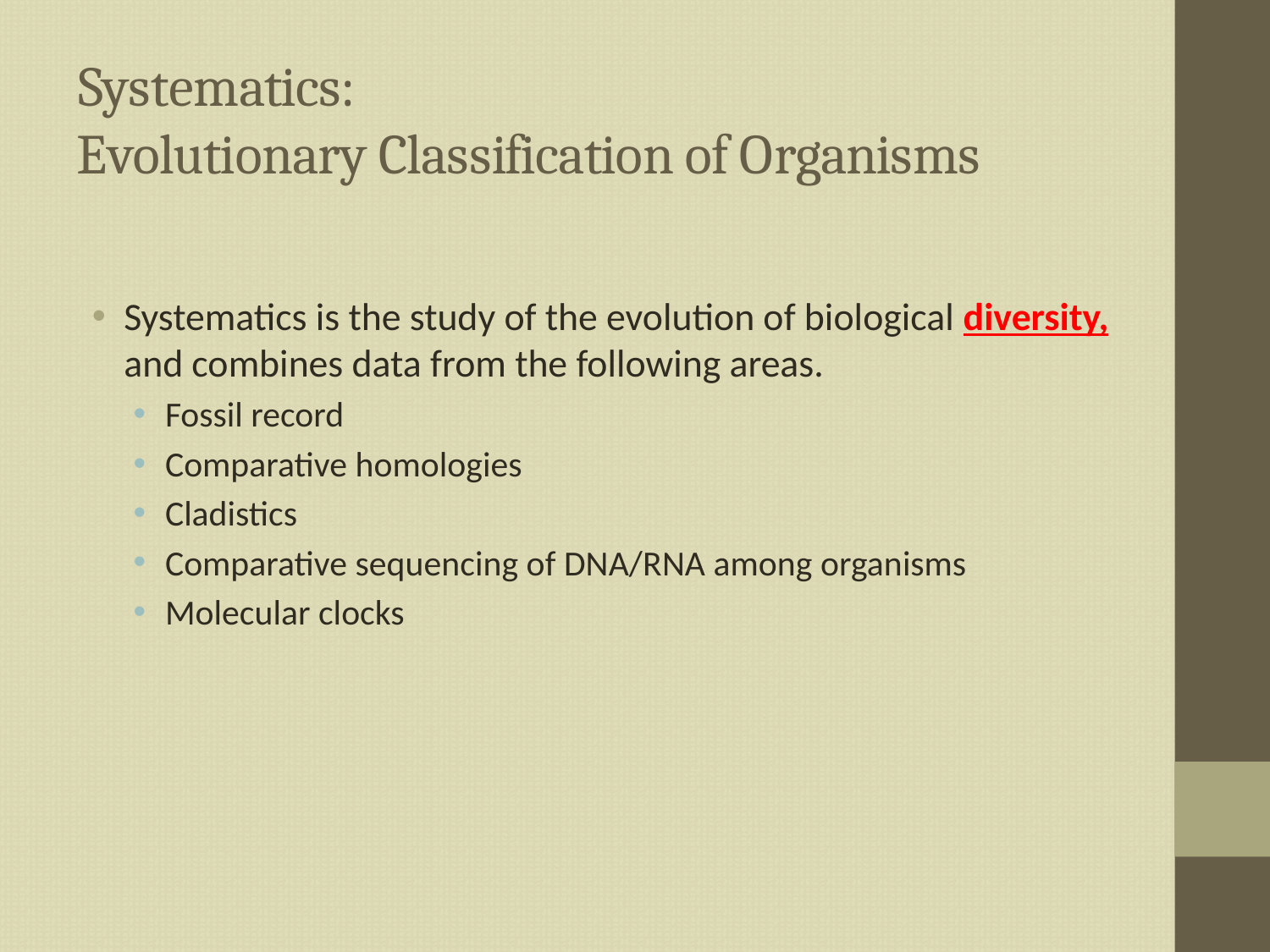

# Systematics: Evolutionary Classification of Organisms
Systematics is the study of the evolution of biological diversity, and combines data from the following areas.
Fossil record
Comparative homologies
Cladistics
Comparative sequencing of DNA/RNA among organisms
Molecular clocks